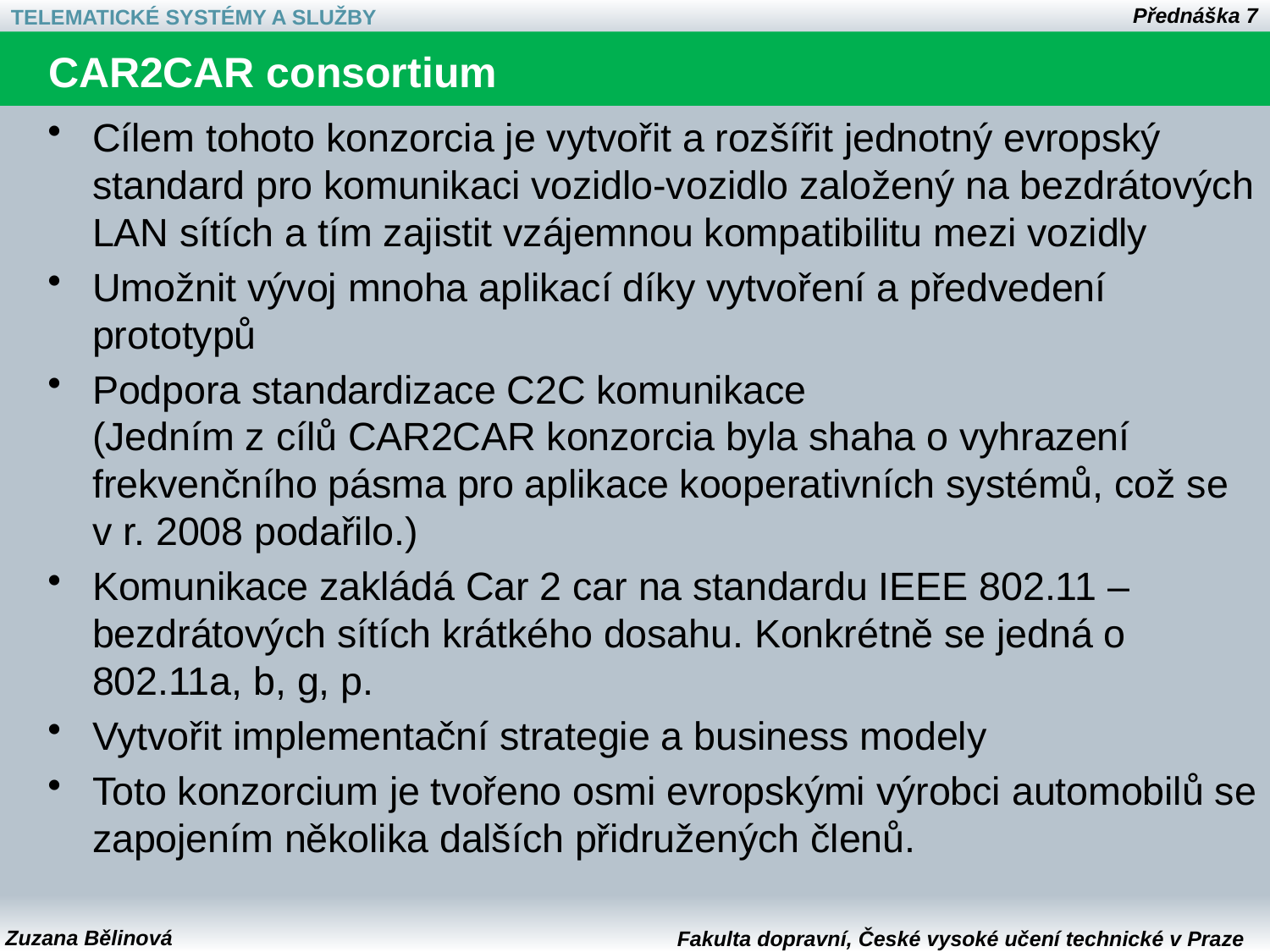

# CAR2CAR consortium
Cílem tohoto konzorcia je vytvořit a rozšířit jednotný evropský standard pro komunikaci vozidlo-vozidlo založený na bezdrátových LAN sítích a tím zajistit vzájemnou kompatibilitu mezi vozidly
Umožnit vývoj mnoha aplikací díky vytvoření a předvedení prototypů
Podpora standardizace C2C komunikace
(Jedním z cílů CAR2CAR konzorcia byla shaha o vyhrazení frekvenčního pásma pro aplikace kooperativních systémů, což se v r. 2008 podařilo.)
Komunikace zakládá Car 2 car na standardu IEEE 802.11 – bezdrátových sítích krátkého dosahu. Konkrétně se jedná o 802.11a, b, g, p.
Vytvořit implementační strategie a business modely
Toto konzorcium je tvořeno osmi evropskými výrobci automobilů se zapojením několika dalších přidružených členů.